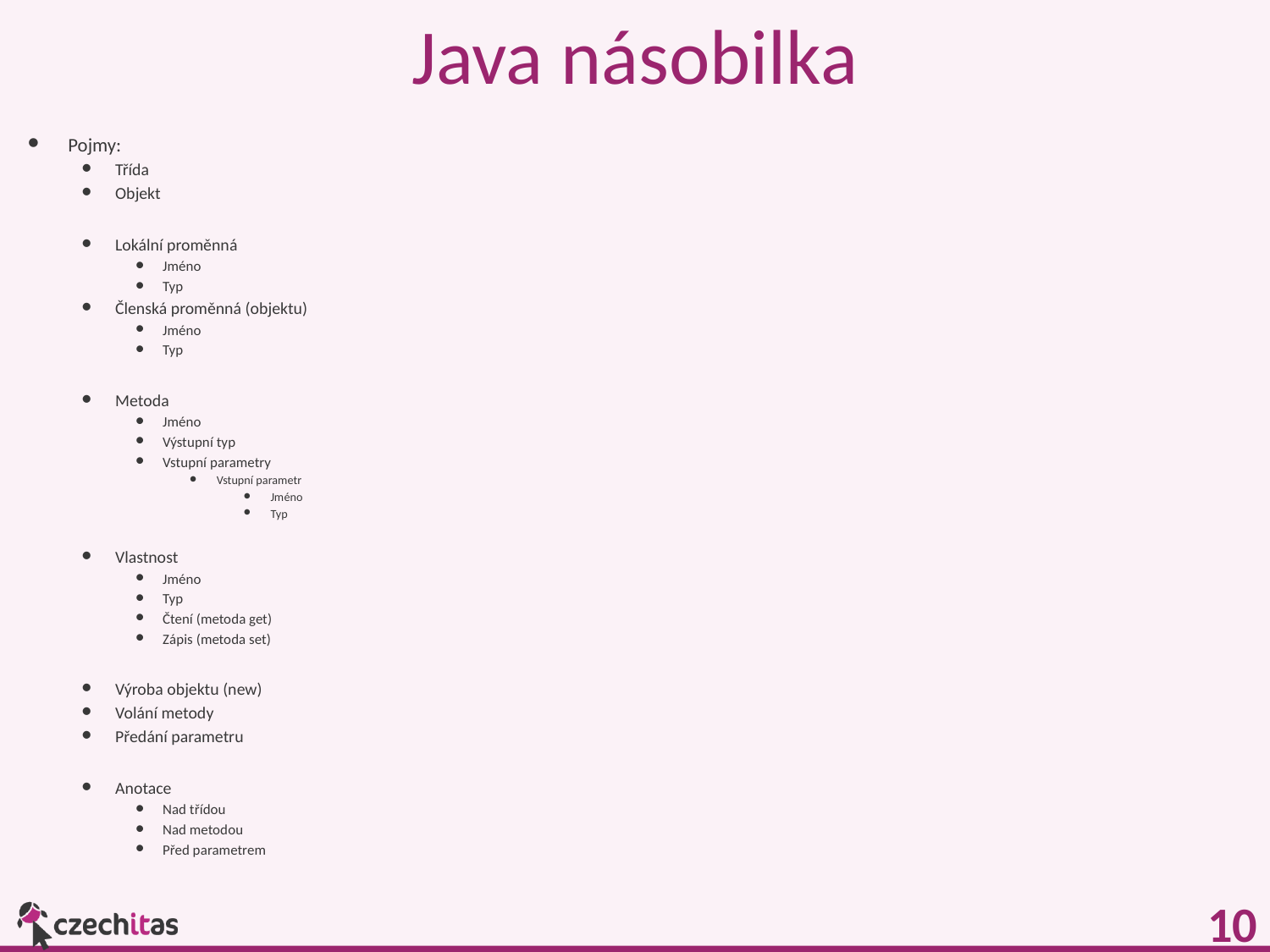

# Java násobilka
Pojmy:
Třída
Objekt

Lokální proměnná
Jméno
Typ
Členská proměnná (objektu)
Jméno
Typ

Metoda
Jméno
Výstupní typ
Vstupní parametry
Vstupní parametr
Jméno
Typ

Vlastnost
Jméno
Typ
Čtení (metoda get)
Zápis (metoda set)

Výroba objektu (new)
Volání metody
Předání parametru

Anotace
Nad třídou
Nad metodou
Před parametrem
10